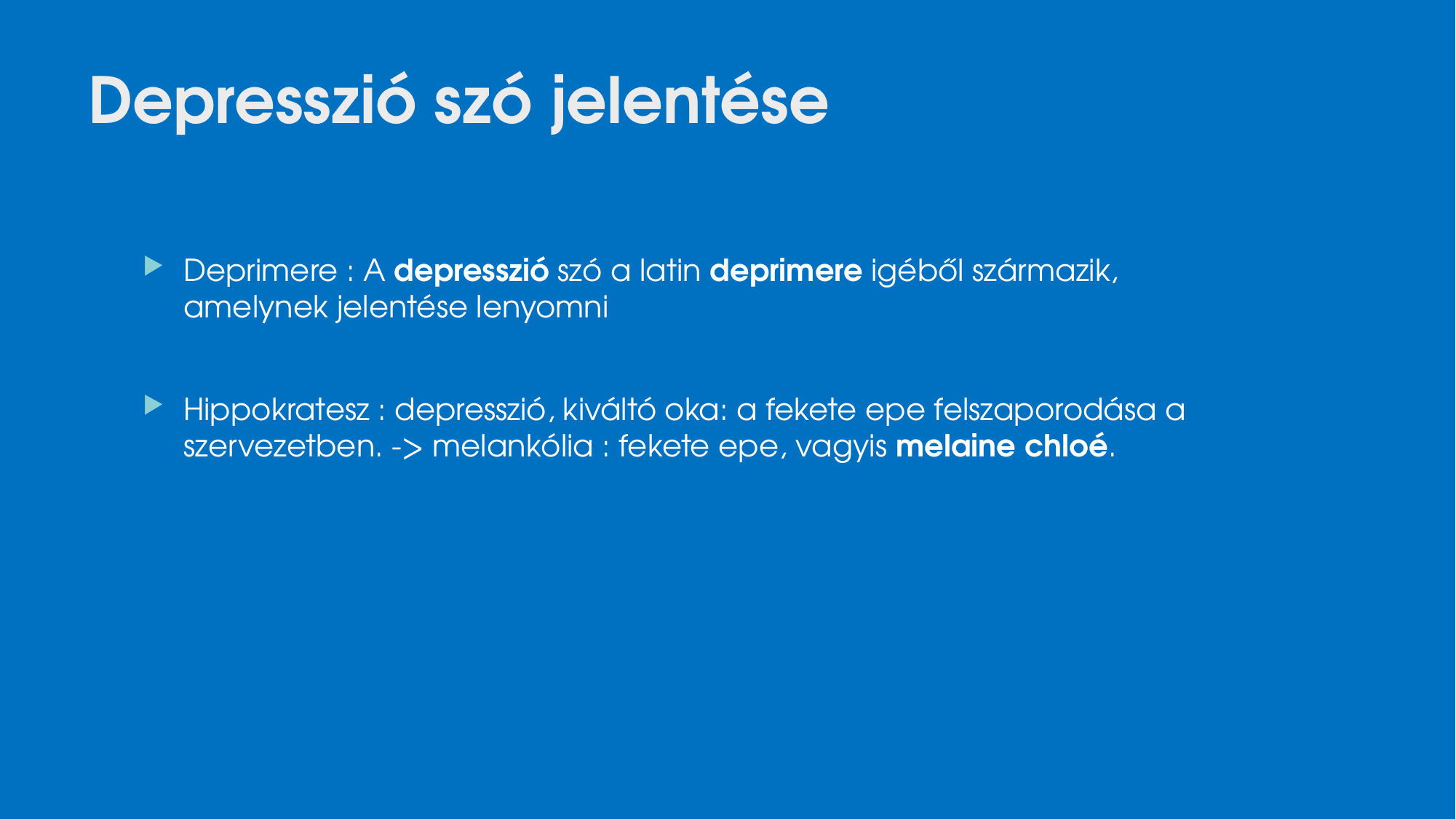

# Depresszió szó jelentése
Deprimere : A depresszió szó a latin deprimere igéből származik, amelynek jelentése lenyomni

Hippokratesz : depresszió, kiváltó oka: a fekete epe felszaporodása a szervezetben. -> melankólia : fekete epe, vagyis melaine chloé.